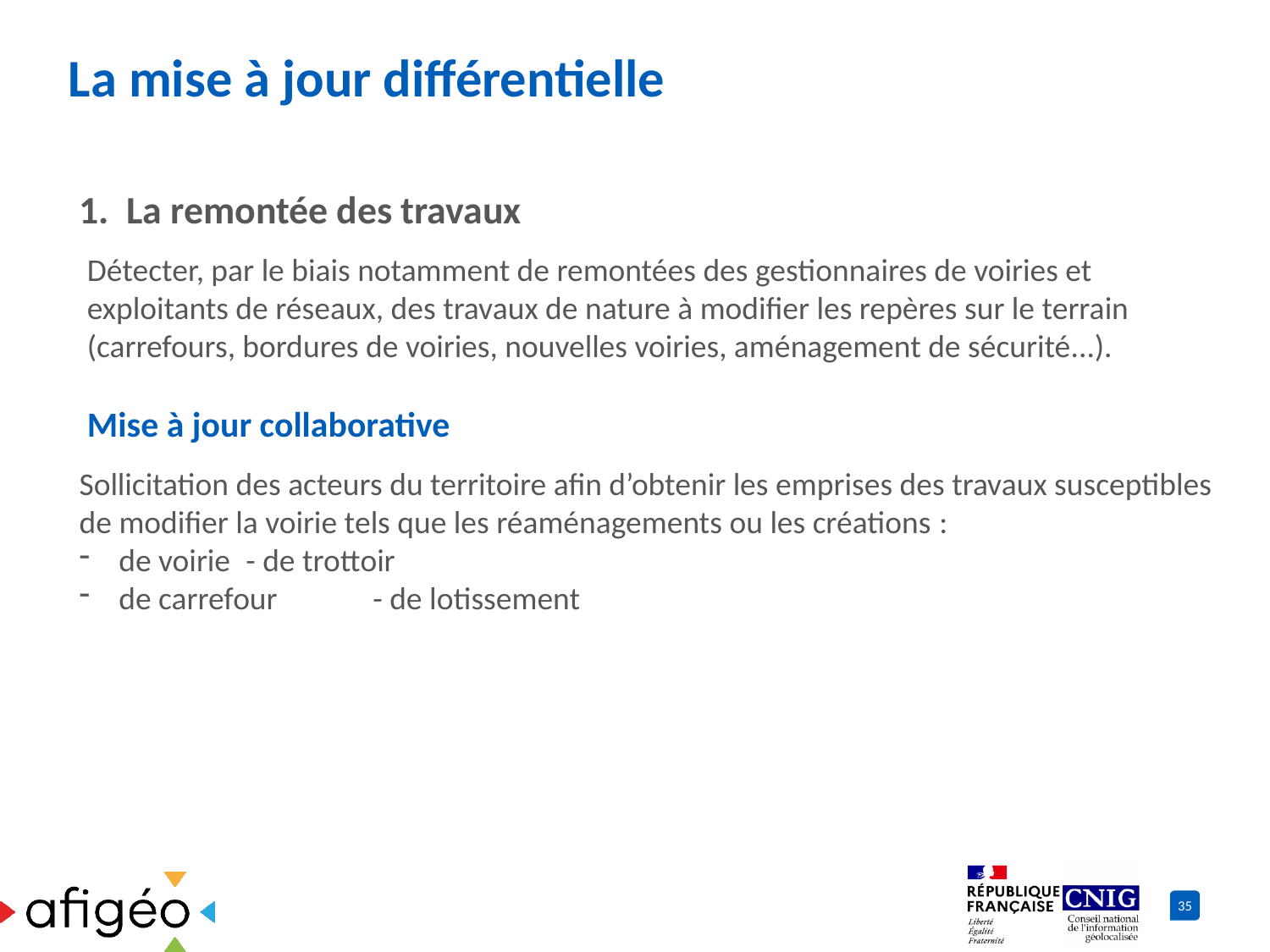

# La mise à jour différentielle
La remontée des travaux
Détecter, par le biais notamment de remontées des gestionnaires de voiries et exploitants de réseaux, des travaux de nature à modifier les repères sur le terrain (carrefours, bordures de voiries, nouvelles voiries, aménagement de sécurité...).

Mise à jour collaborative
Sollicitation des acteurs du territoire afin d’obtenir les emprises des travaux susceptibles de modifier la voirie tels que les réaménagements ou les créations :
de voirie 	- de trottoir
de carrefour	- de lotissement